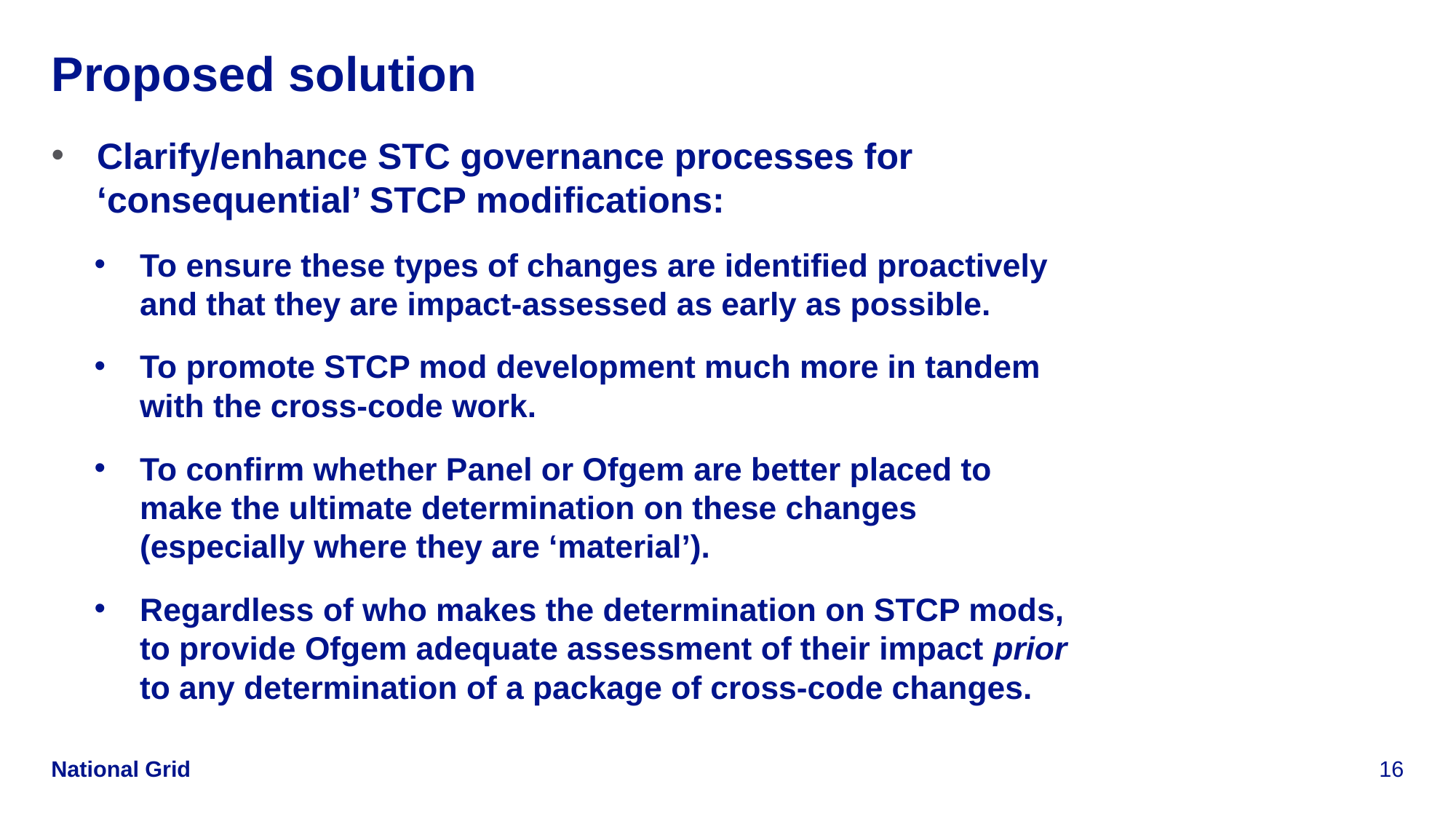

# Proposed solution
Clarify/enhance STC governance processes for ‘consequential’ STCP modifications:
To ensure these types of changes are identified proactively and that they are impact-assessed as early as possible.
To promote STCP mod development much more in tandem with the cross-code work.
To confirm whether Panel or Ofgem are better placed to make the ultimate determination on these changes (especially where they are ‘material’).
Regardless of who makes the determination on STCP mods, to provide Ofgem adequate assessment of their impact prior to any determination of a package of cross-code changes.